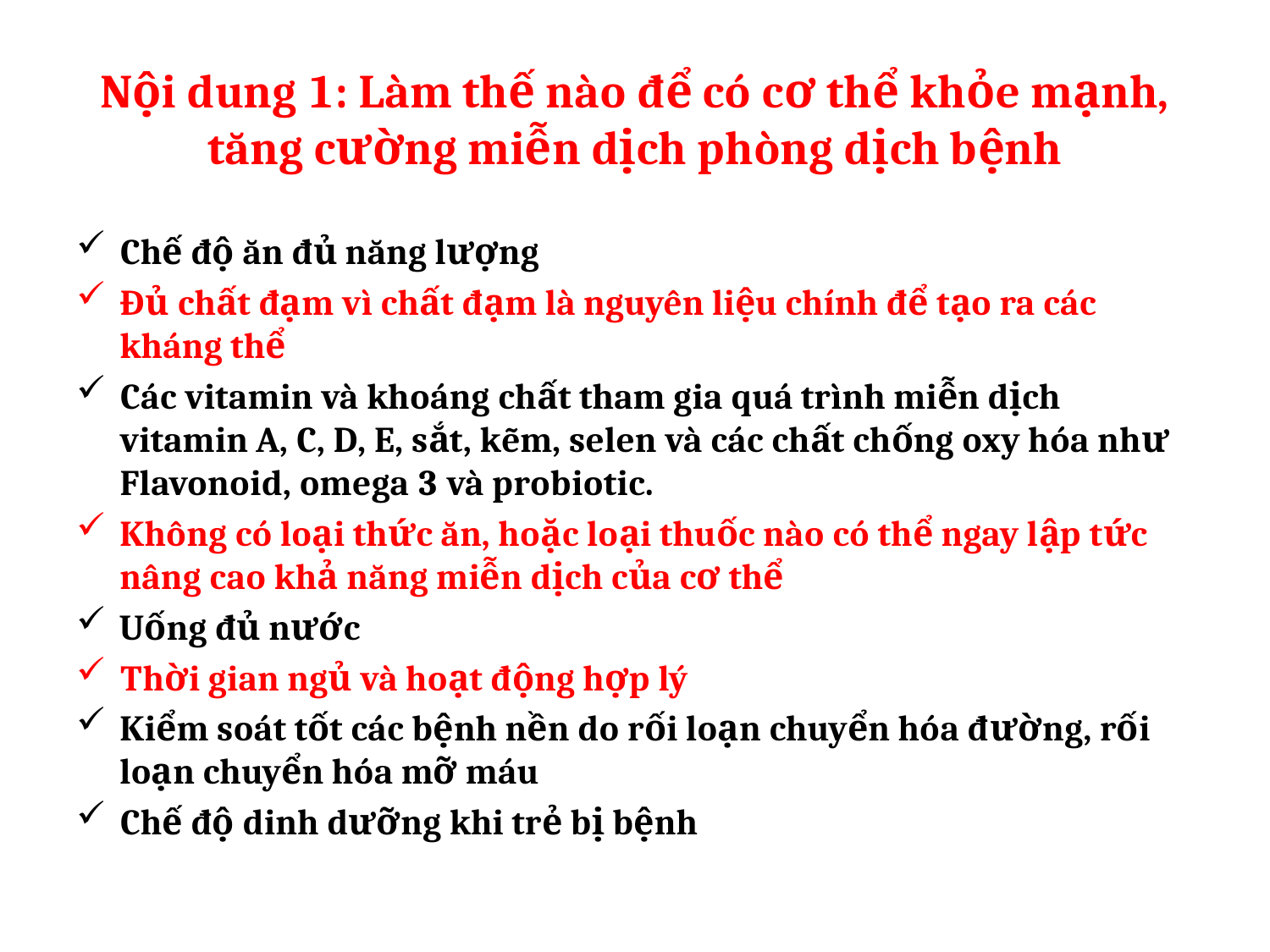

# Nội dung 1: Làm thế nào để có cơ thể khỏe mạnh, tăng cường miễn dịch phòng dịch bệnh
Chế độ ăn đủ năng lượng
Đủ chất đạm vì chất đạm là nguyên liệu chính để tạo ra các kháng thể
Các vitamin và khoáng chất tham gia quá trình miễn dịch  vitamin A, C, D, E, sắt, kẽm, selen và các chất chống oxy hóa như Flavonoid, omega 3 và probiotic.
Không có loại thức ăn, hoặc loại thuốc nào có thể ngay lập tức nâng cao khả năng miễn dịch của cơ thể
Uống đủ nước
Thời gian ngủ và hoạt động hợp lý
Kiểm soát tốt các bệnh nền do rối loạn chuyển hóa đường, rối loạn chuyển hóa mỡ máu
Chế độ dinh dưỡng khi trẻ bị bệnh